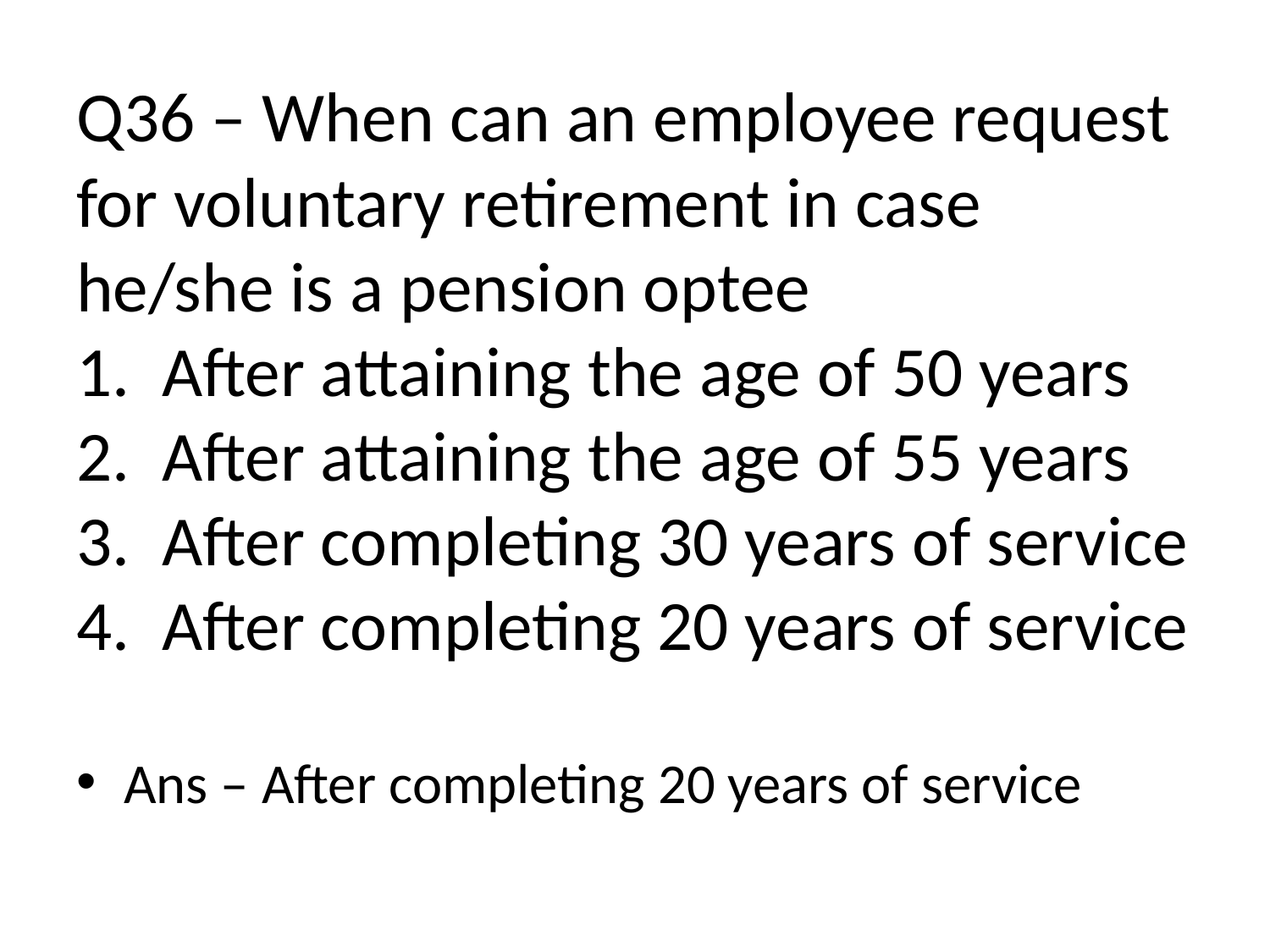

# Q36 – When can an employee request for voluntary retirement in case he/she is a pension optee 1.  After attaining the age of 50 years 2.  After attaining the age of 55 years 3.  After completing 30 years of service 4.  After completing 20 years of service
Ans – After completing 20 years of service